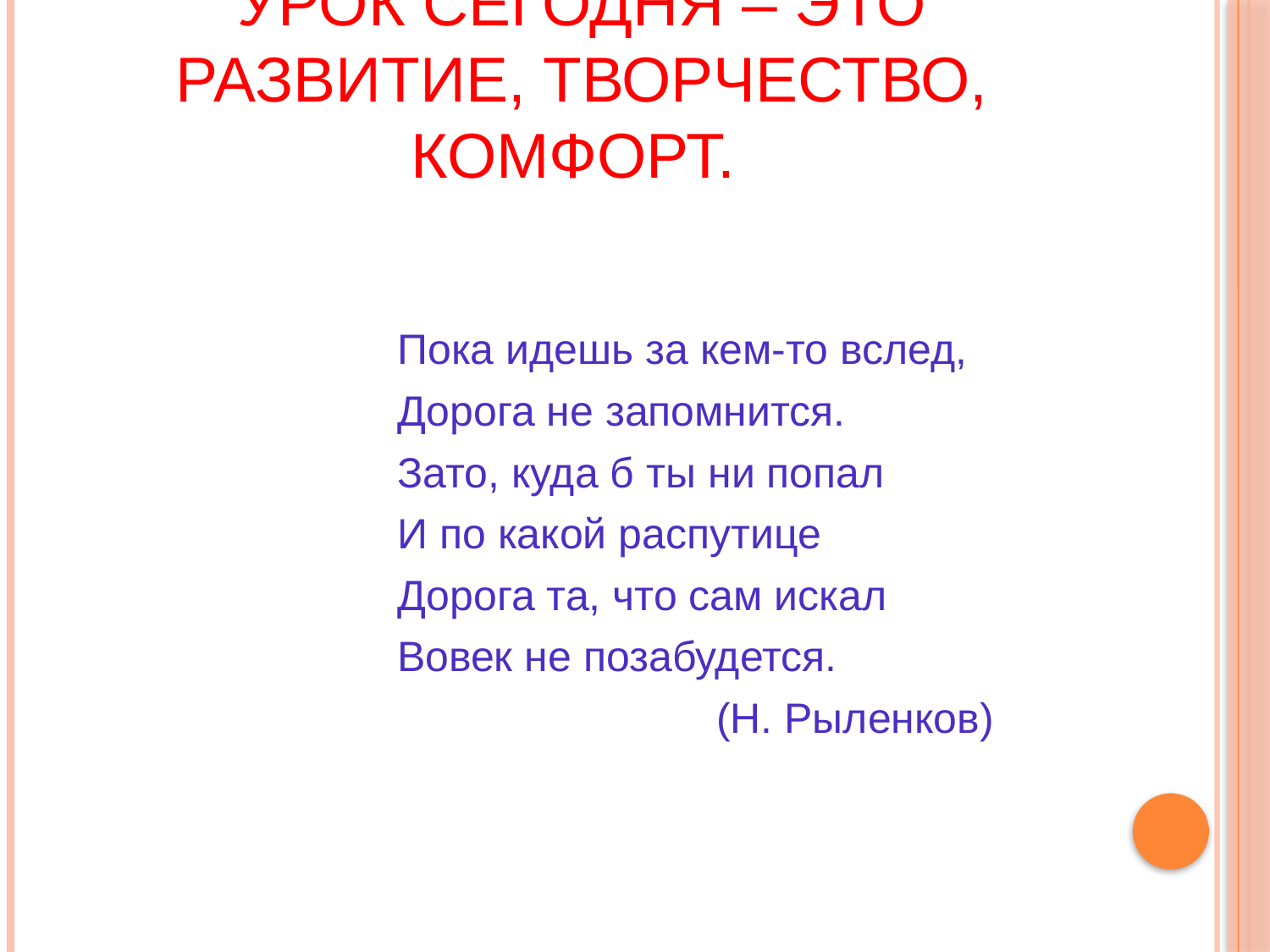

# Урок сегодня – это развитие, творчество, комфорт.
Пока идешь за кем-то вслед,
Дорога не запомнится.
Зато, куда б ты ни попал
И по какой распутице
Дорога та, что сам искал
Вовек не позабудется.
(Н. Рыленков)